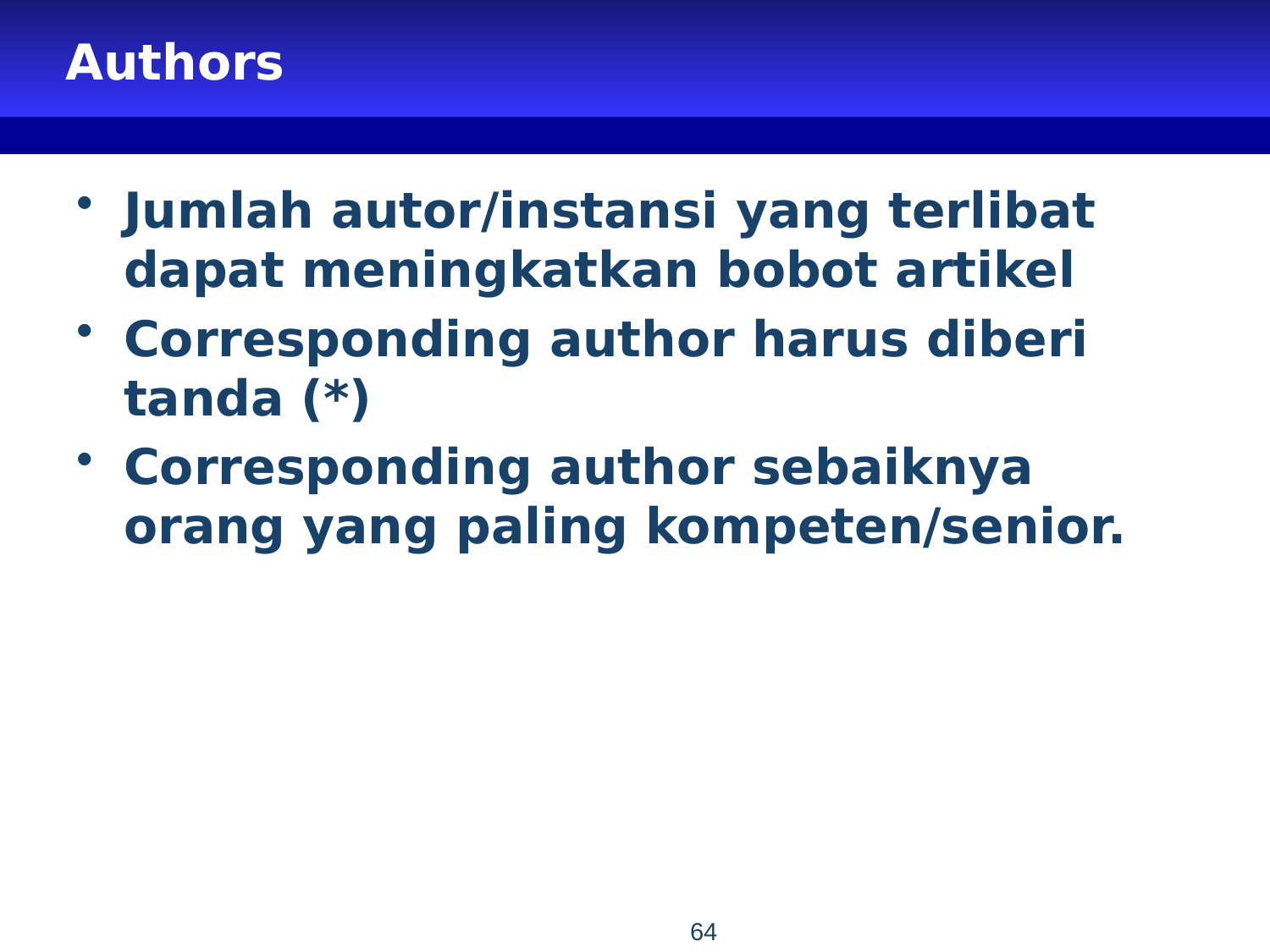

# Authors
Jumlah autor/instansi yang terlibat dapat meningkatkan bobot artikel
Corresponding author harus diberi tanda (*)
Corresponding author sebaiknya orang yang paling kompeten/senior.

64